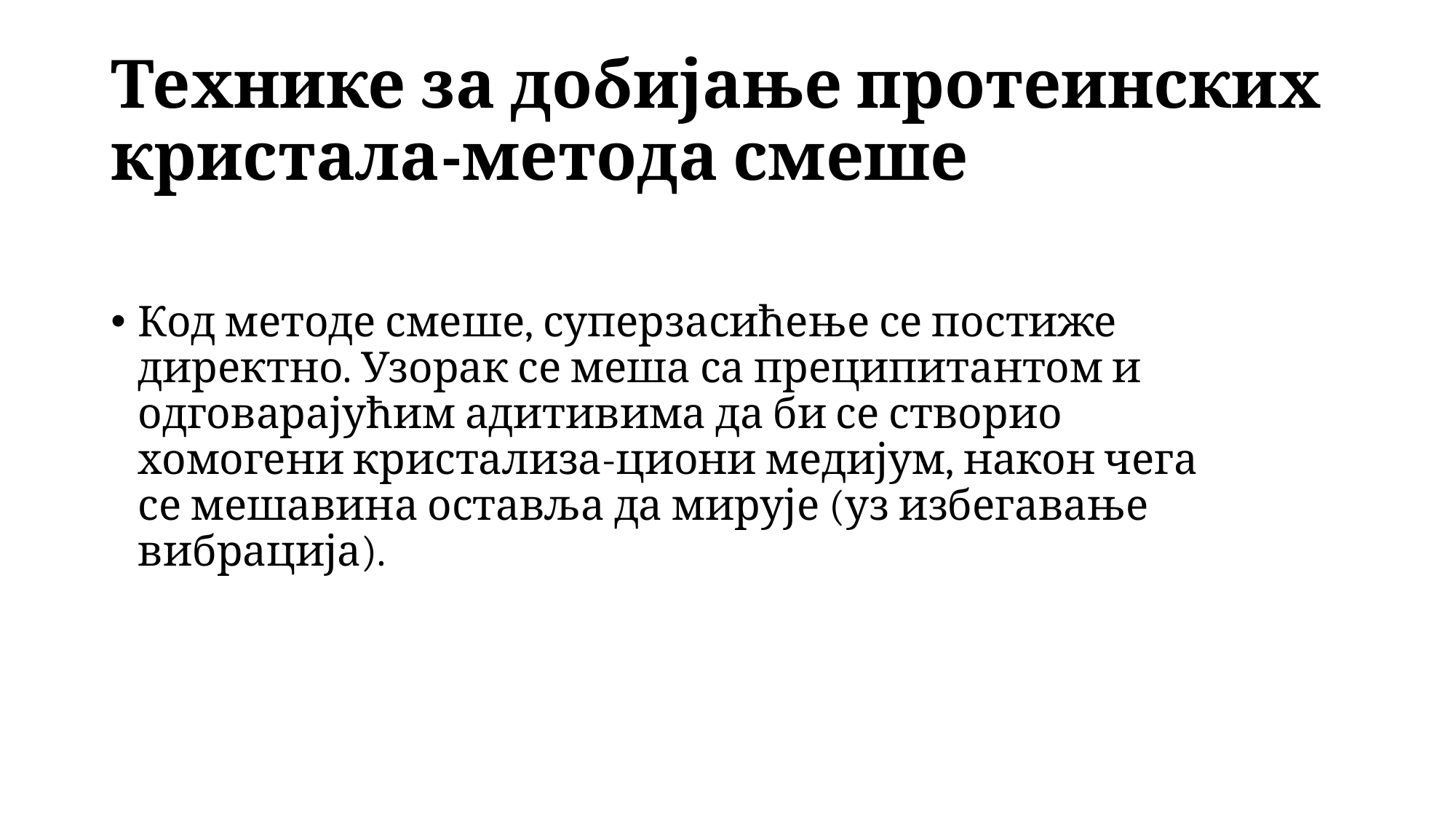

# Технике за добијање протеинских кристала-метода смеше
Код методе смеше, суперзасићење се постиже директно. Узорак се меша са преципитантом и одговарајућим адитивима да би се створио хомогени кристализа-циони медијум, након чега се мешавина оставља да мирује (уз избегавање вибрација).